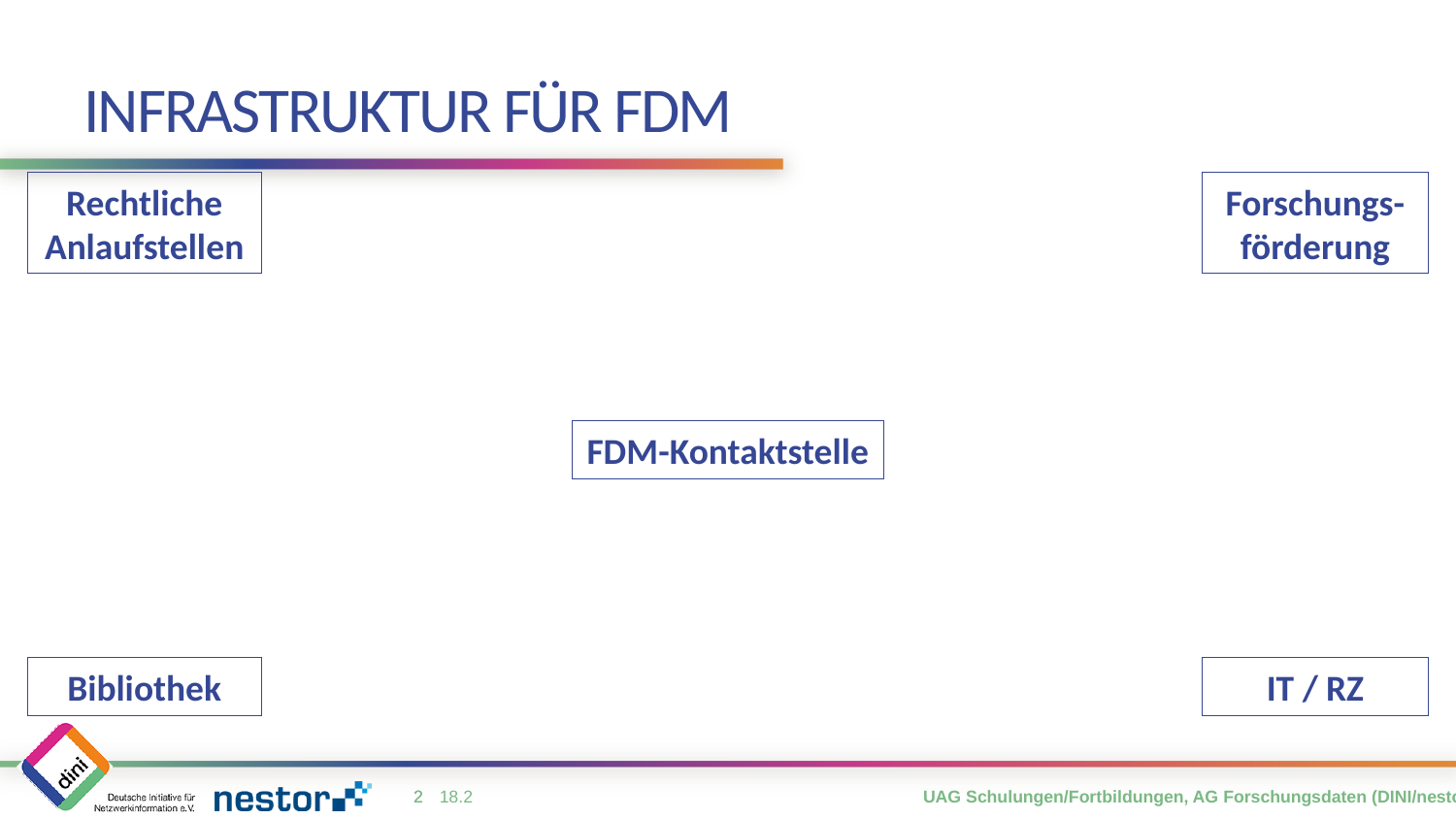

# Infrastruktur für FDM
Rechtliche Anlaufstellen
Forschungs-
förderung
FDM-Kontaktstelle
Bibliothek
IT / RZ
2
18.2
2